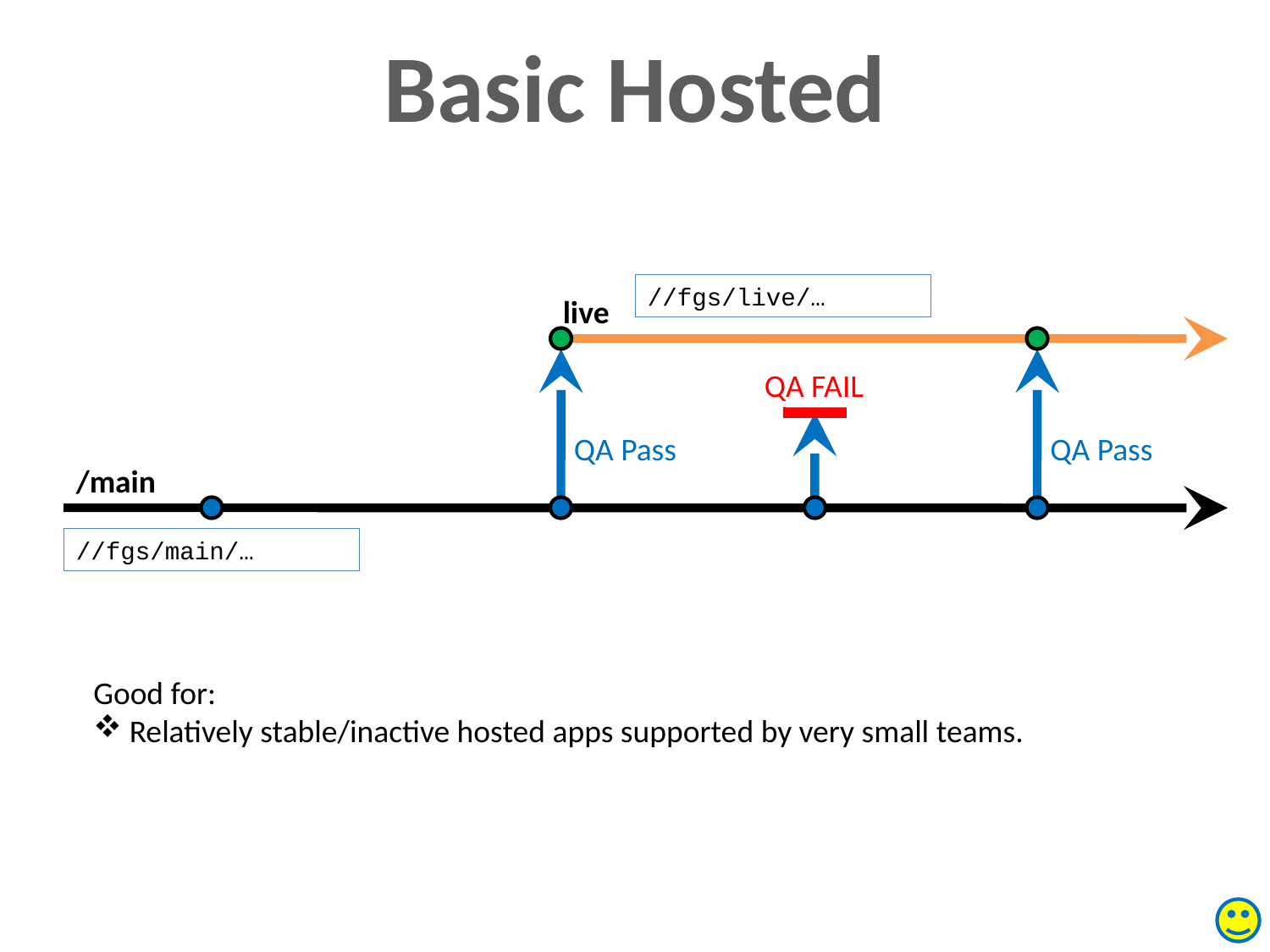

Basic Hosted
//fgs/live/…
live

QA FAIL
QA Pass
QA Pass
/main

//fgs/main/…
Good for:
 Relatively stable/inactive hosted apps supported by very small teams.